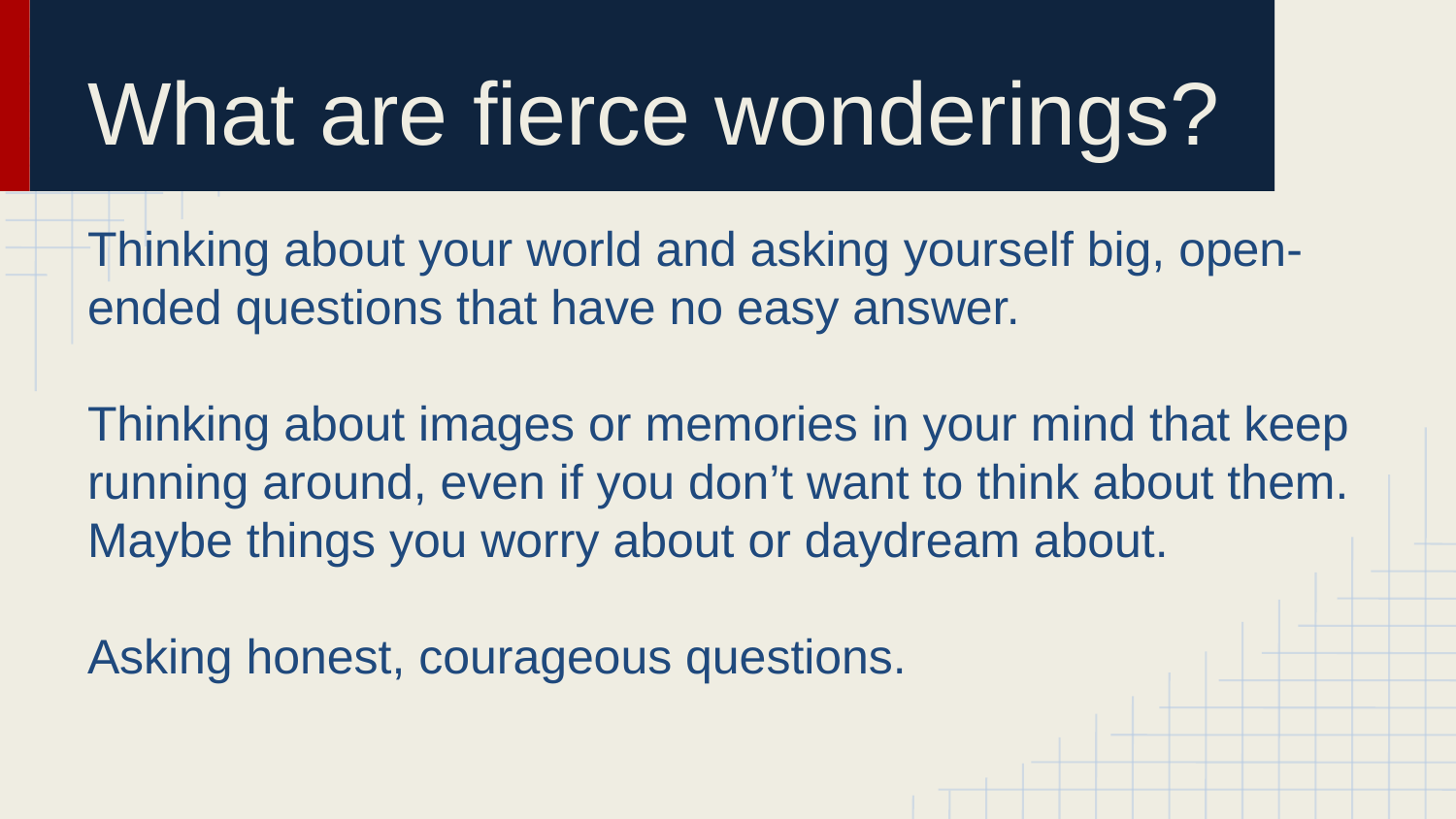

# What are fierce wonderings?
Thinking about your world and asking yourself big, open-ended questions that have no easy answer.

Thinking about images or memories in your mind that keep running around, even if you don’t want to think about them. Maybe things you worry about or daydream about.

Asking honest, courageous questions.